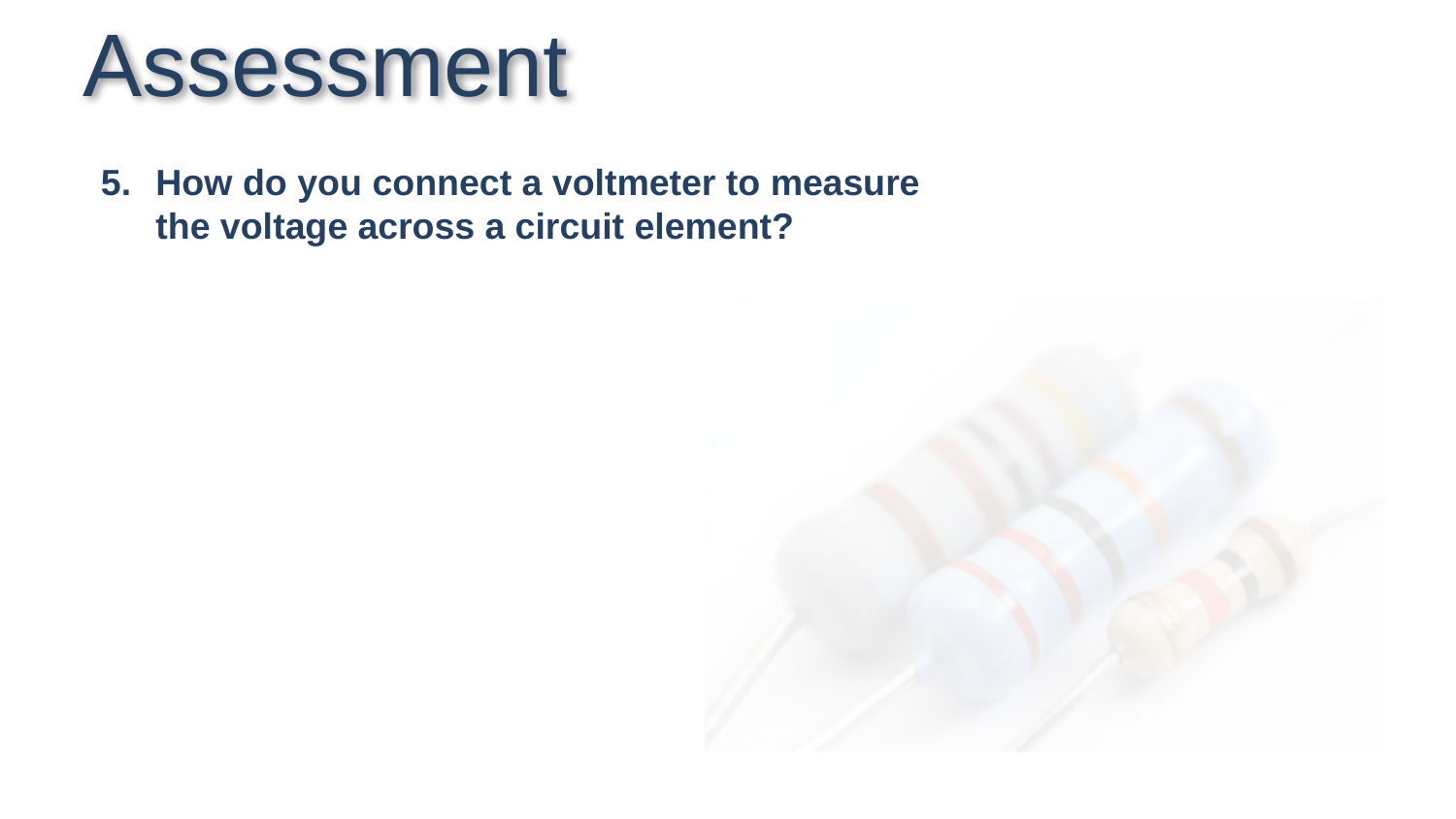

# Assessment
How do you connect a voltmeter to measure the voltage across a circuit element?